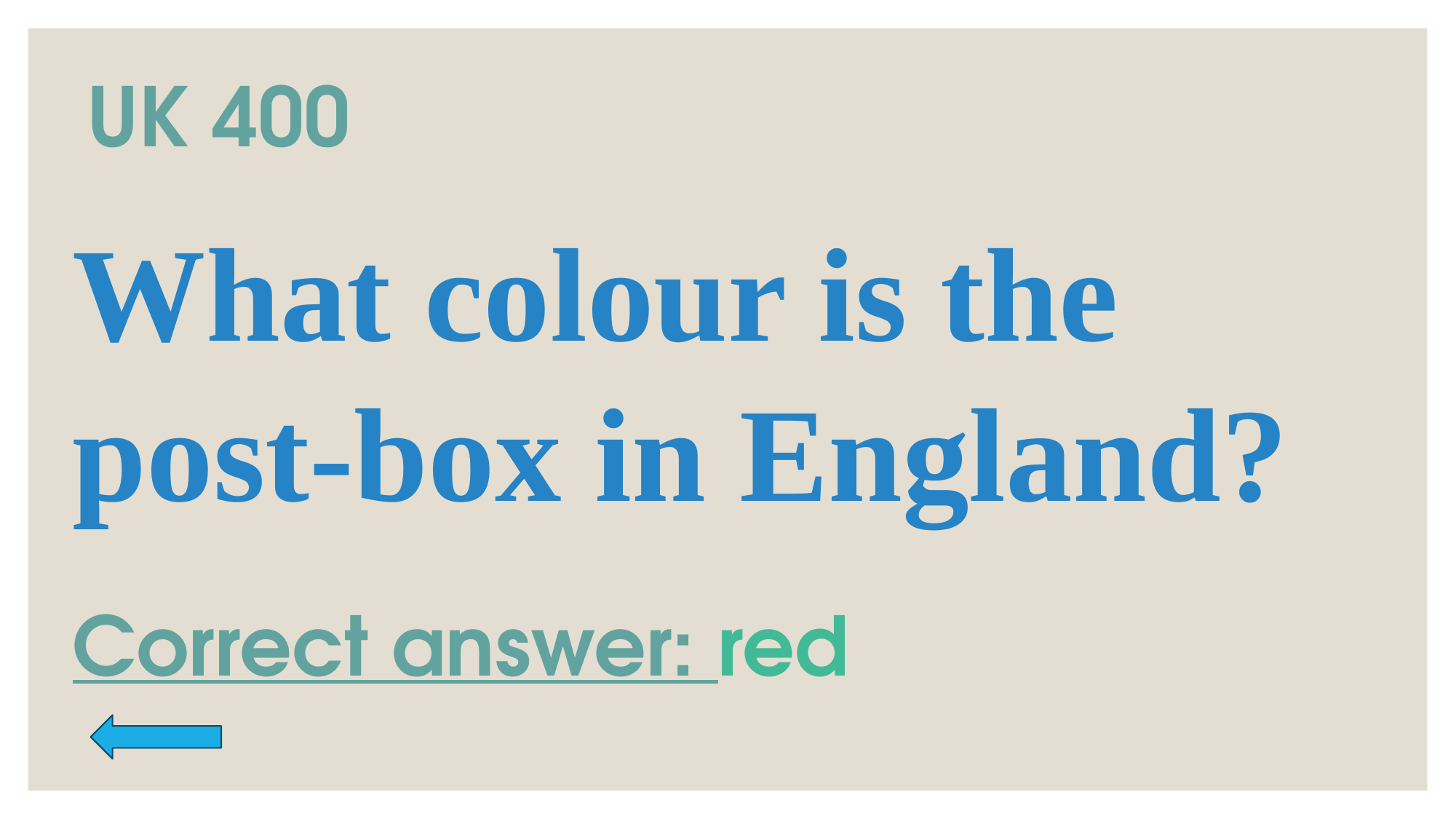

# UK 400
What colour is the post-box in England?
Correct answer: red